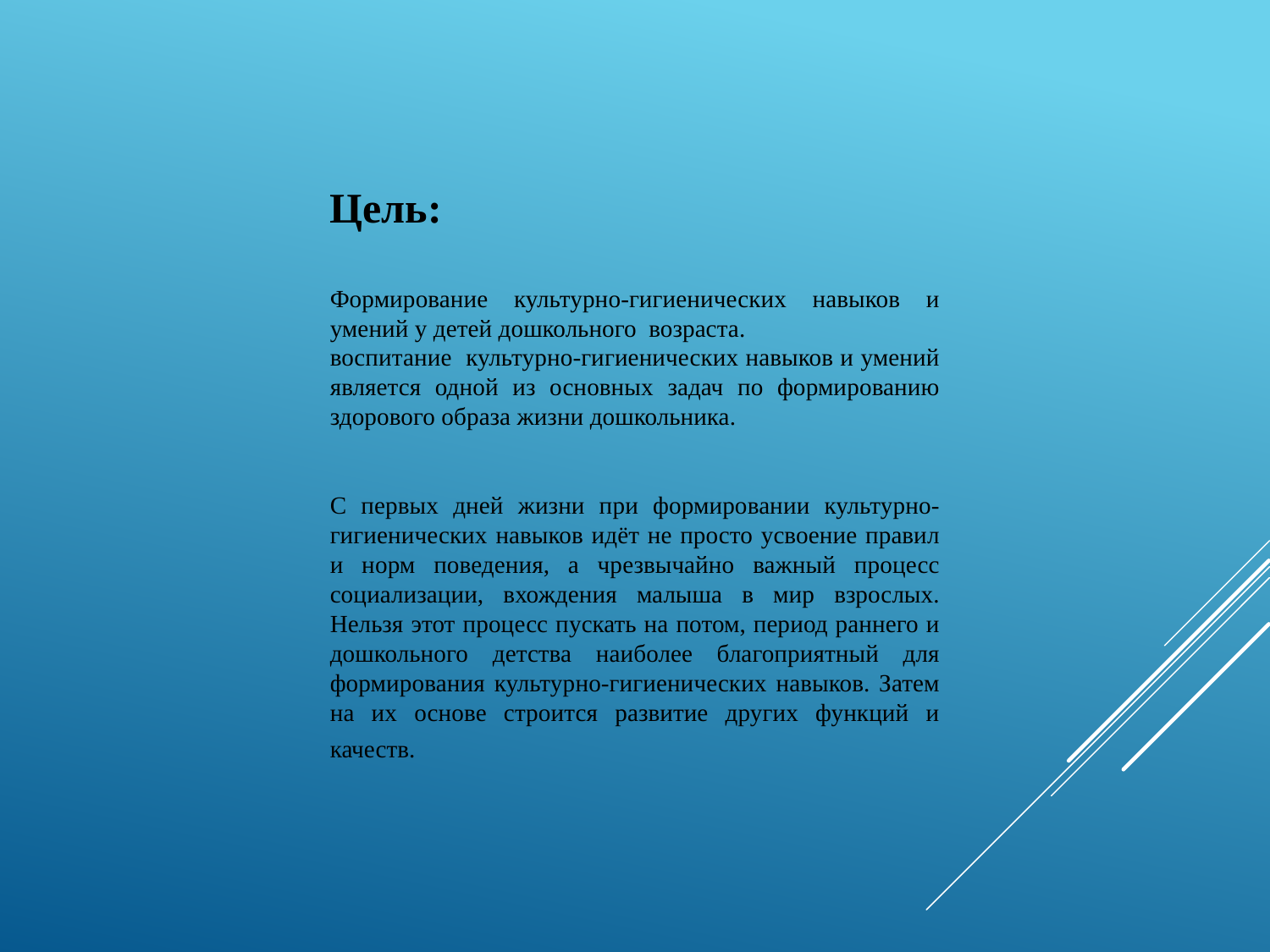

Цель:

Формирование культурно-гигиенических навыков и умений у детей дошкольного  возраста.
воспитание  культурно-гигиенических навыков и умений является одной из основных задач по формированию здорового образа жизни дошкольника.

С первых дней жизни при формировании культурно-гигиенических навыков идёт не просто усвоение правил и норм поведения, а чрезвычайно важный процесс социализации, вхождения малыша в мир взрослых. Нельзя этот процесс пускать на потом, период раннего и дошкольного детства наиболее благоприятный для формирования культурно-гигиенических навыков. Затем на их основе строится развитие других функций и качеств.